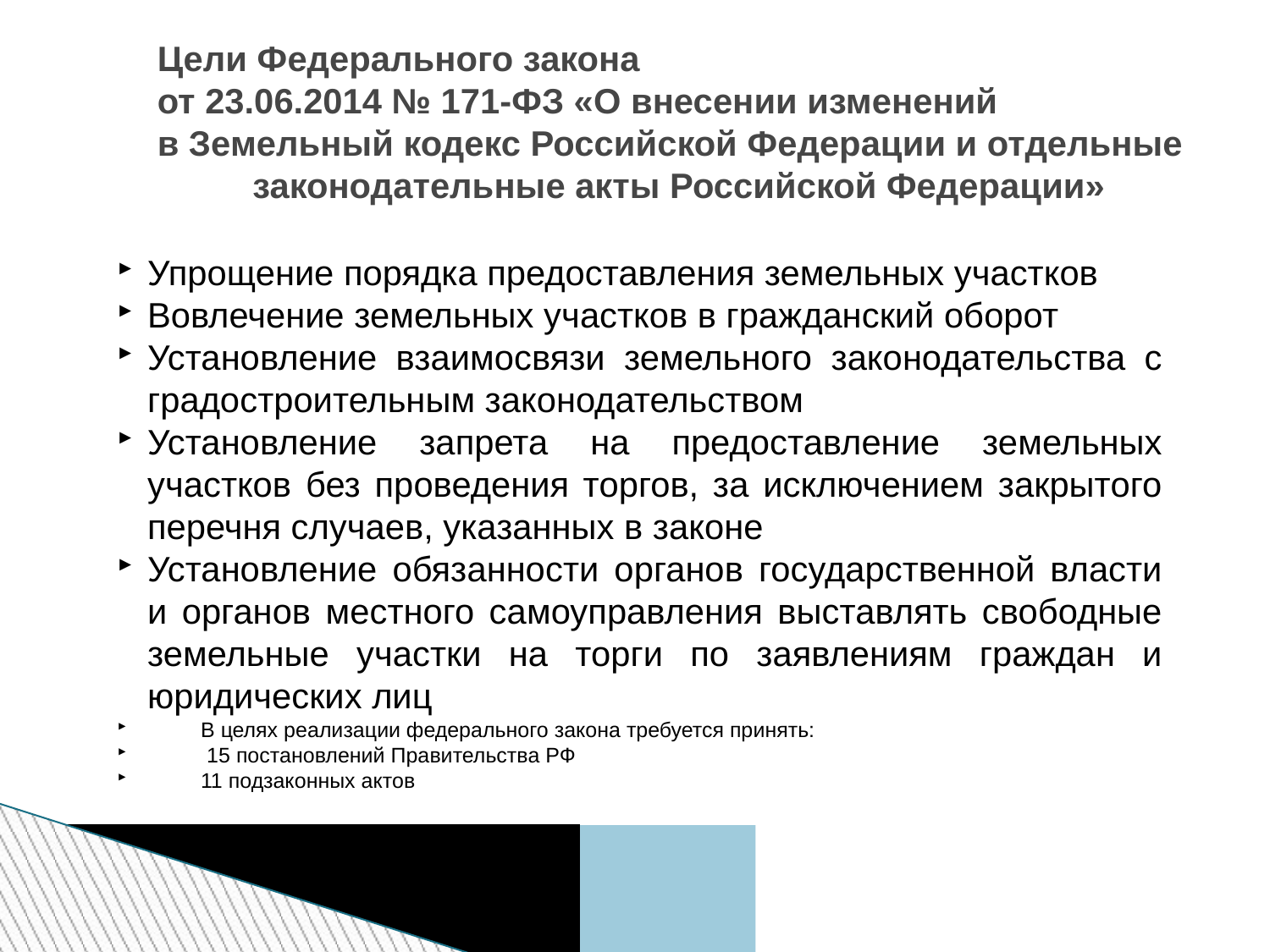

Цели Федерального закона
от 23.06.2014 № 171-ФЗ «О внесении изменений
в Земельный кодекс Российской Федерации и отдельные
законодательные акты Российской Федерации»

Упрощение порядка предоставления земельных участков
Вовлечение земельных участков в гражданский оборот
Установление взаимосвязи земельного законодательства с градостроительным законодательством
Установление запрета на предоставление земельных участков без проведения торгов, за исключением закрытого перечня случаев, указанных в законе
Установление обязанности органов государственной власти и органов местного самоуправления выставлять свободные земельные участки на торги по заявлениям граждан и юридических лиц
         В целях реализации федерального закона требуется принять:
          15 постановлений Правительства РФ
         11 подзаконных актов